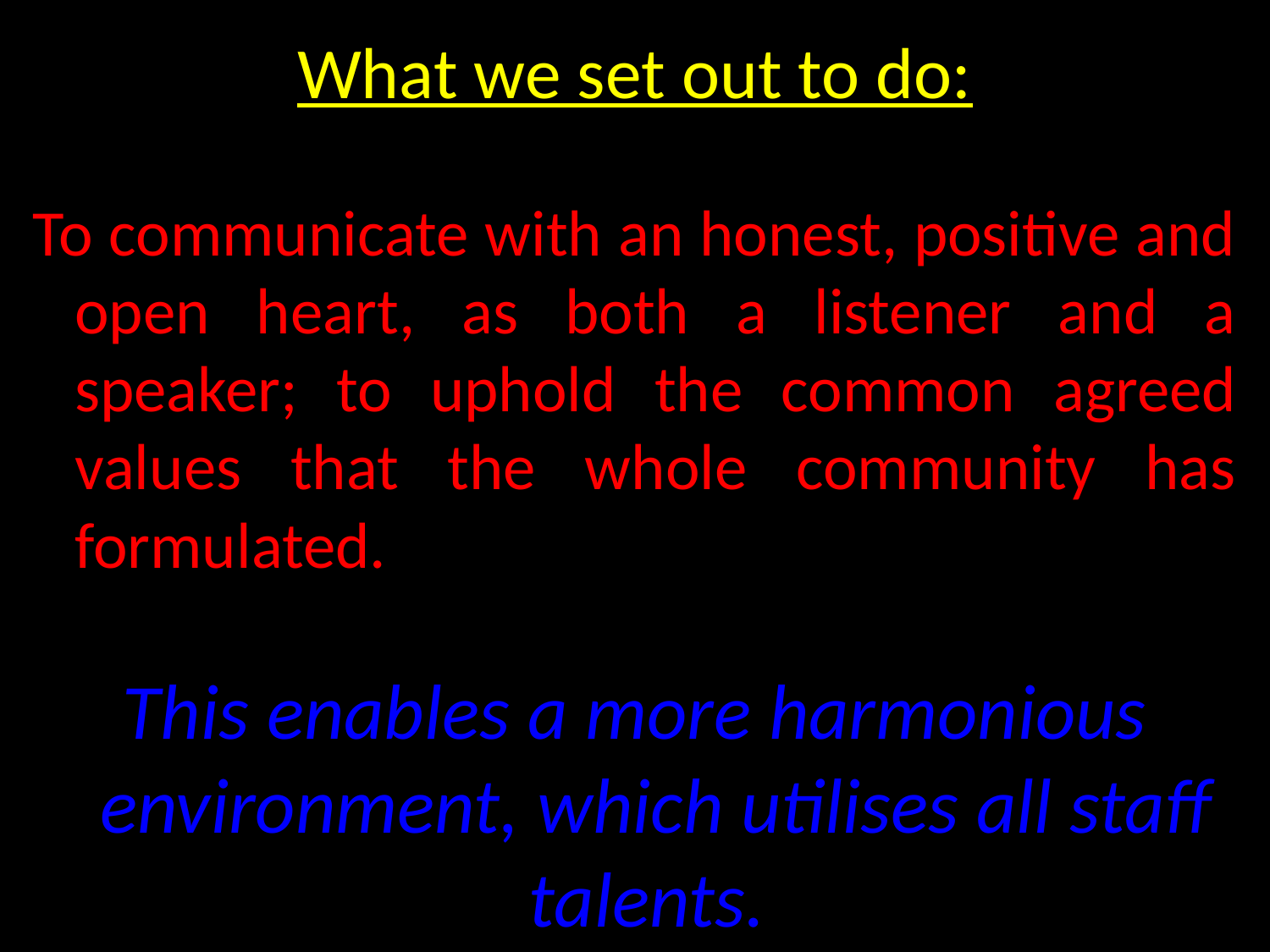

What we set out to do:

To communicate with an honest, positive and open heart, as both a listener and a speaker; to uphold the common agreed values that the whole community has formulated.

This enables a more harmonious environment, which utilises all staff talents.